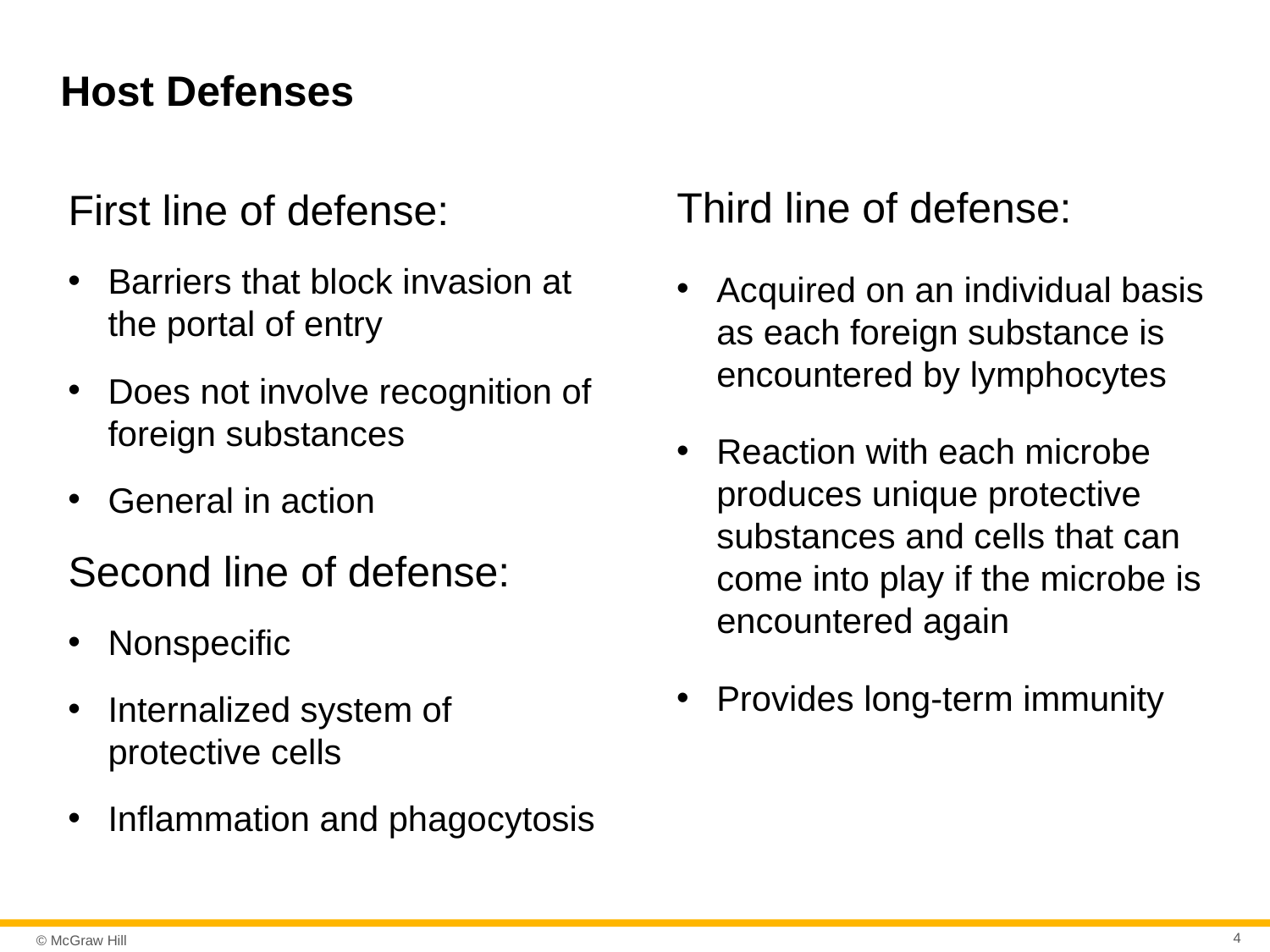

# Host Defenses
Third line of defense:
Acquired on an individual basis as each foreign substance is encountered by lymphocytes
Reaction with each microbe produces unique protective substances and cells that can come into play if the microbe is encountered again
Provides long-term immunity
First line of defense:
Barriers that block invasion at the portal of entry
Does not involve recognition of foreign substances
General in action
Second line of defense:
Nonspecific
Internalized system of protective cells
Inflammation and phagocytosis